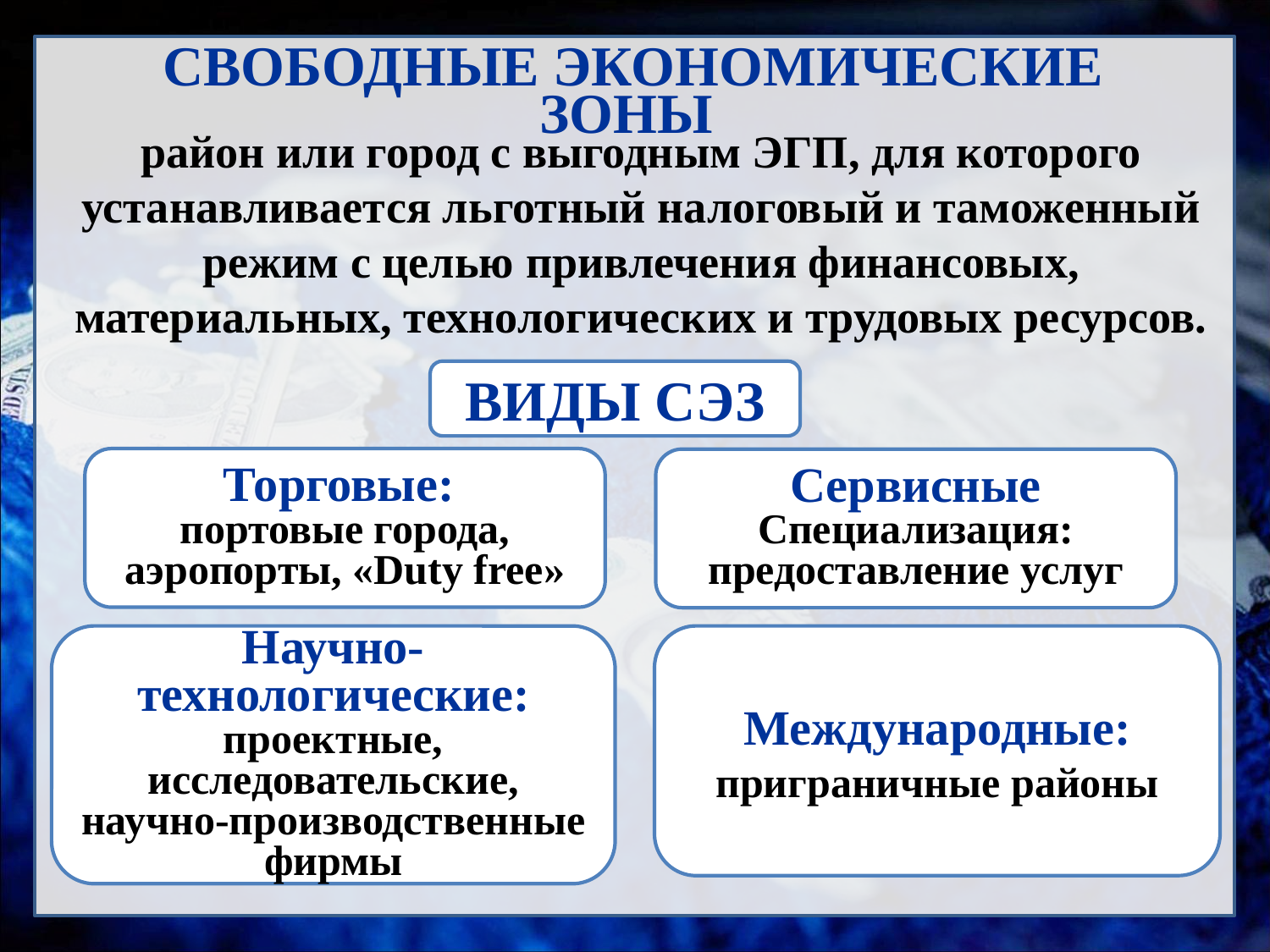

# СВОБОДНЫЕ ЭКОНОМИЧЕСКИЕ ЗОНЫ
район или город с выгодным ЭГП, для которого устанавливается льготный налоговый и таможенный режим с целью привлечения финансовых, материальных, технологических и трудовых ресурсов.
ВИДЫ СЭЗ
Торговые:
портовые города, аэропорты, «Duty free»
Сервисные Специализация: предоставление услуг
Международные: приграничные районы
Научно-технологические:
проектные, исследовательские, научно-производственные фирмы